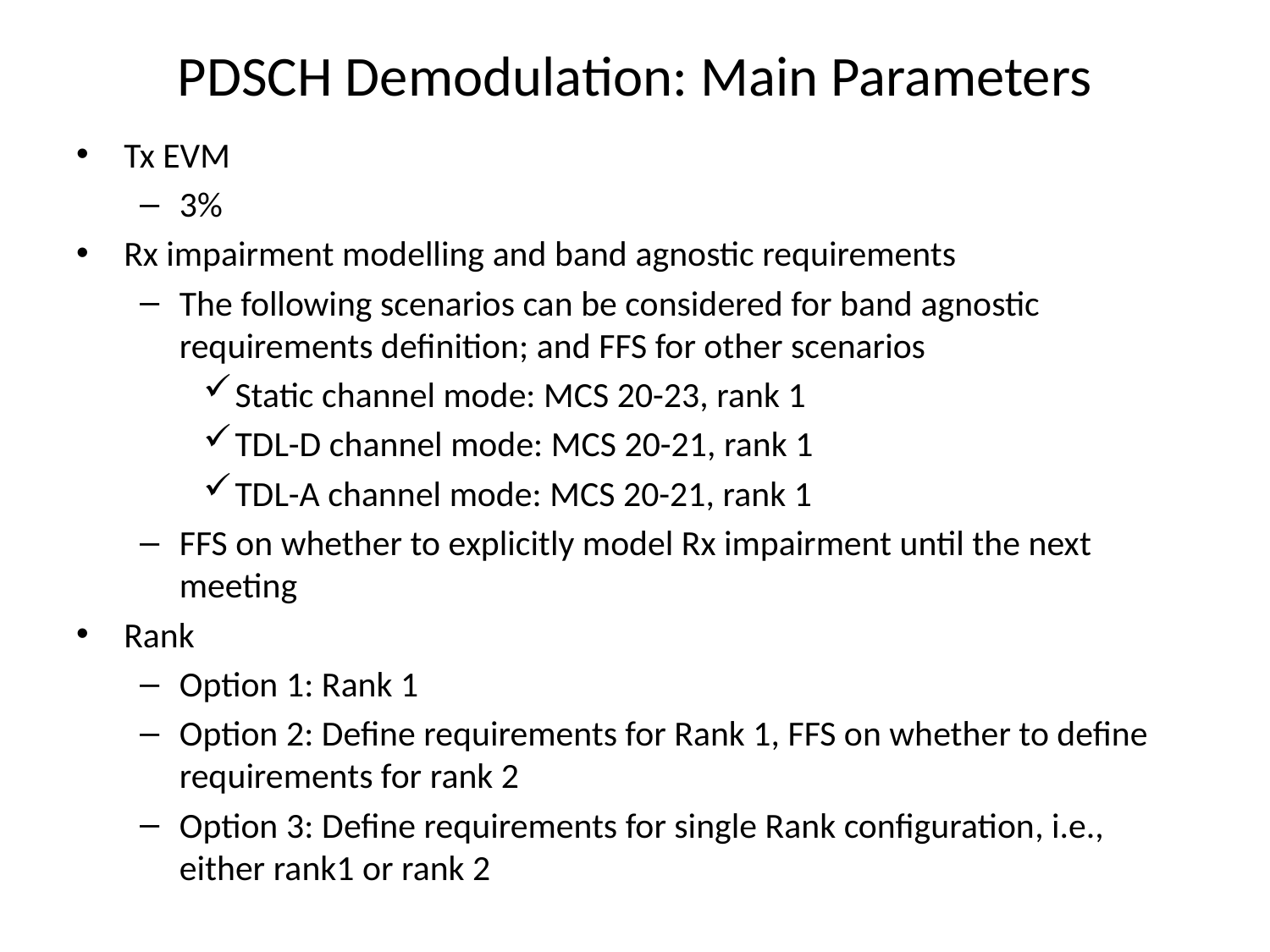

# PDSCH Demodulation: Main Parameters
Tx EVM
3%
Rx impairment modelling and band agnostic requirements
The following scenarios can be considered for band agnostic requirements definition; and FFS for other scenarios
Static channel mode: MCS 20-23, rank 1
TDL-D channel mode: MCS 20-21, rank 1
TDL-A channel mode: MCS 20-21, rank 1
FFS on whether to explicitly model Rx impairment until the next meeting
Rank
Option 1: Rank 1
Option 2: Define requirements for Rank 1, FFS on whether to define requirements for rank 2
Option 3: Define requirements for single Rank configuration, i.e., either rank1 or rank 2